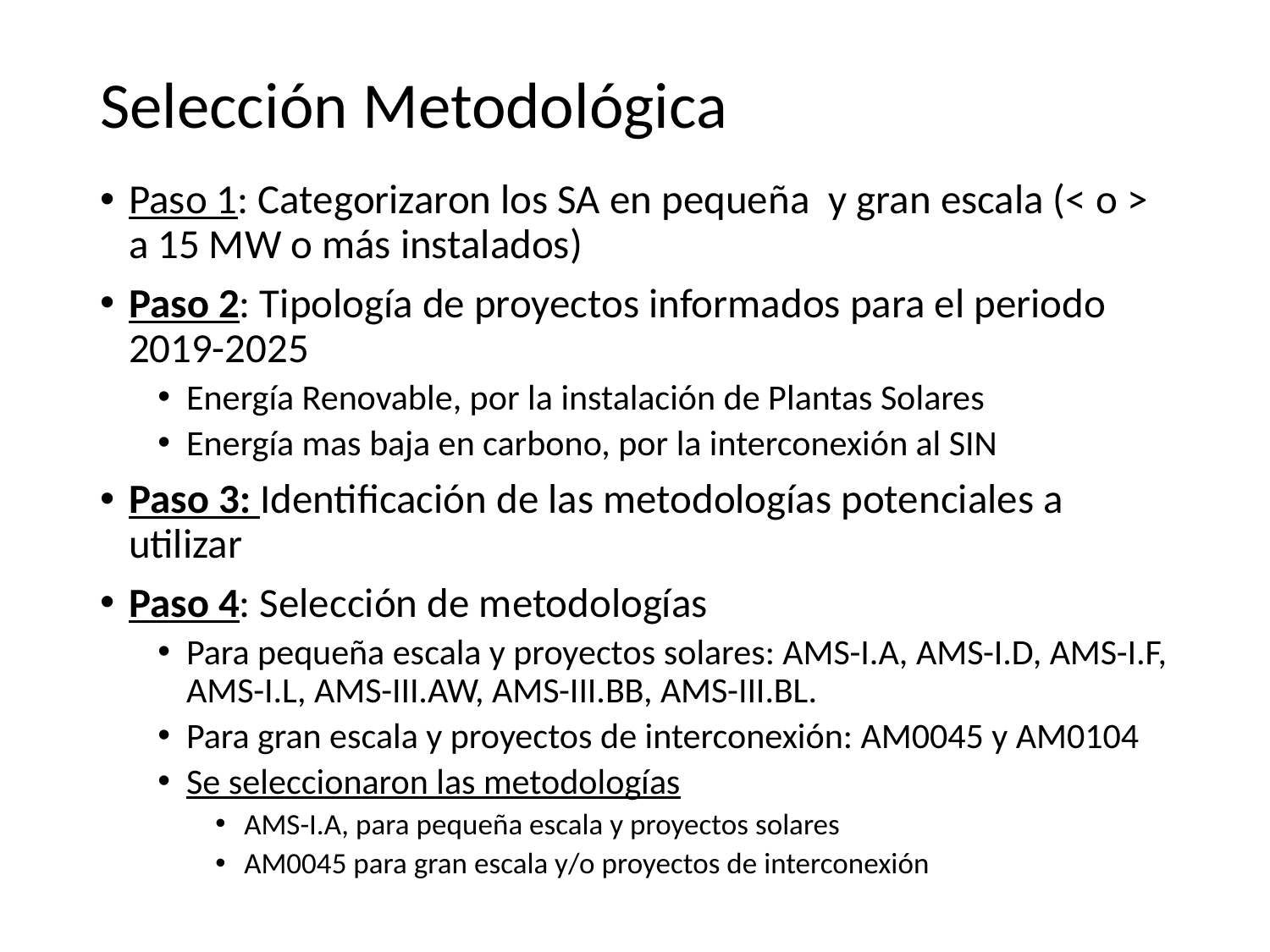

# Selección Metodológica
Paso 1: Categorizaron los SA en pequeña  y gran escala (< o > a 15 MW o más instalados)
Paso 2: Tipología de proyectos informados para el periodo 2019-2025
Energía Renovable, por la instalación de Plantas Solares
Energía mas baja en carbono, por la interconexión al SIN
Paso 3: Identificación de las metodologías potenciales a utilizar
Paso 4: Selección de metodologías
Para pequeña escala y proyectos solares: AMS-I.A, AMS-I.D, AMS-I.F, AMS-I.L, AMS-III.AW, AMS-III.BB, AMS-III.BL.
Para gran escala y proyectos de interconexión: AM0045 y AM0104
Se seleccionaron las metodologías
AMS-I.A, para pequeña escala y proyectos solares
AM0045 para gran escala y/o proyectos de interconexión